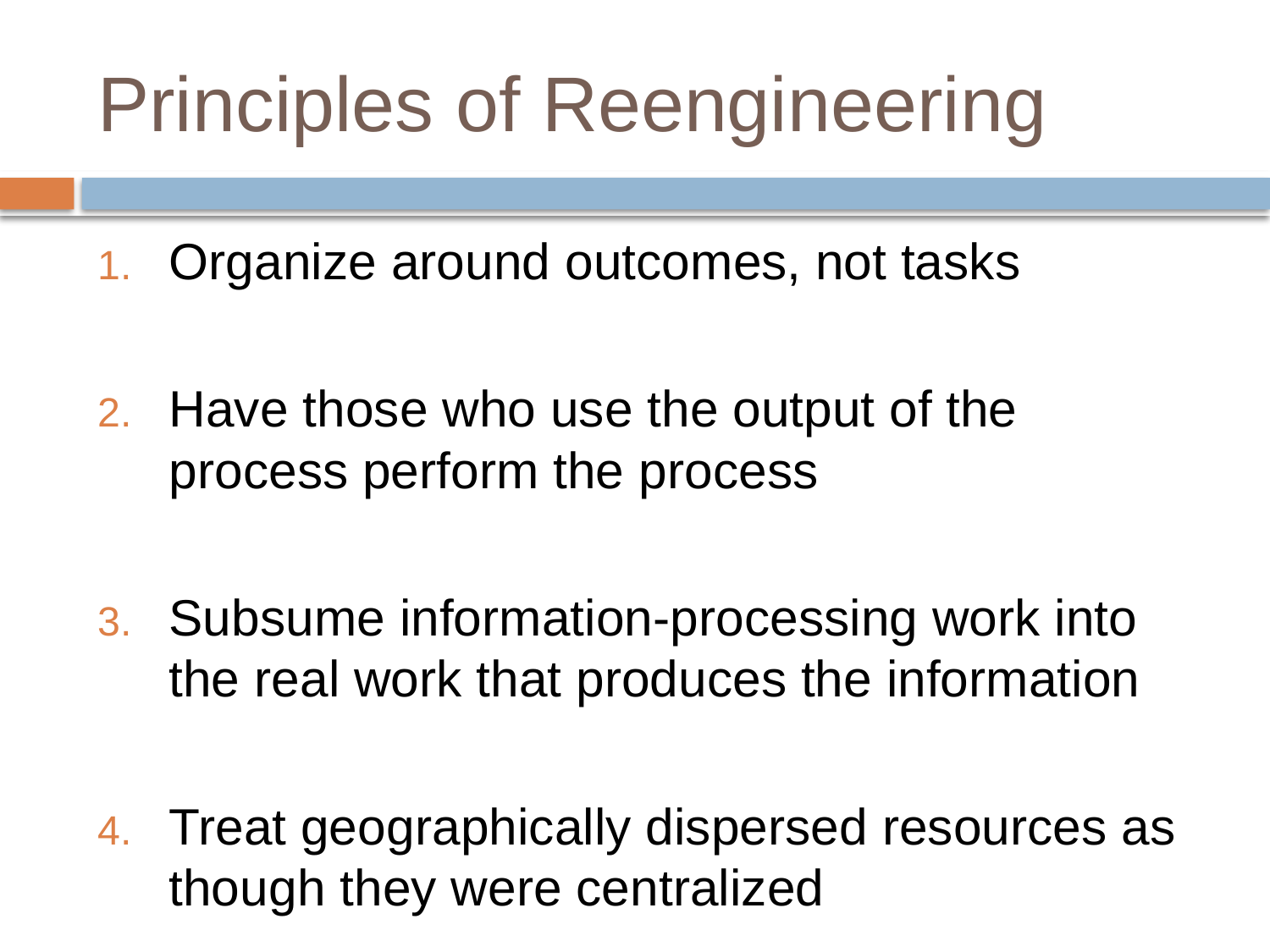

# Principles of Reengineering
Organize around outcomes, not tasks

Have those who use the output of the process perform the process

Subsume information-processing work into the real work that produces the information

Treat geographically dispersed resources as though they were centralized